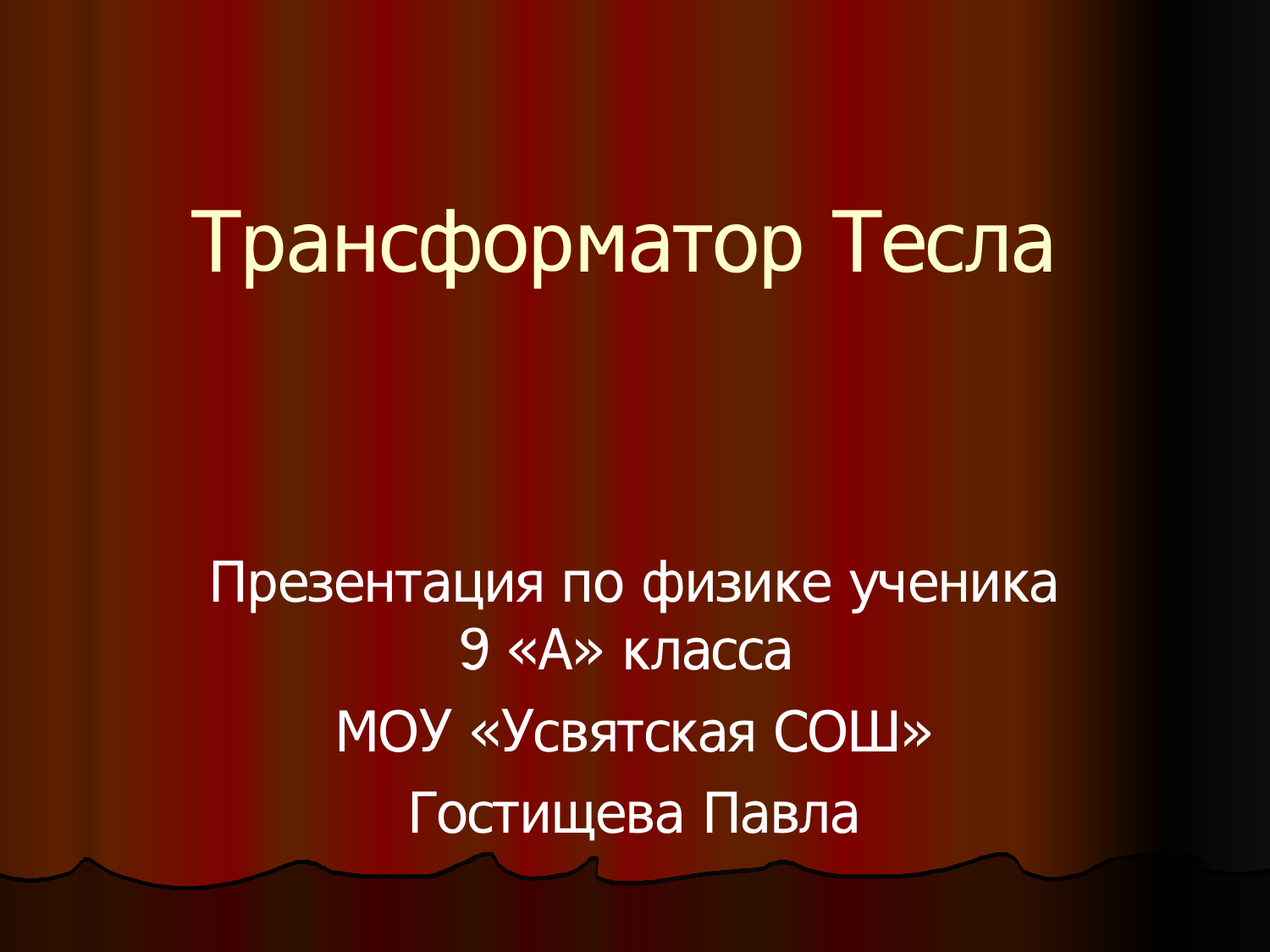

Трансформатор Тесла
Презентация по физике ученика 9 «А» класса
МОУ «Усвятская СОШ»
Гостищева Павла